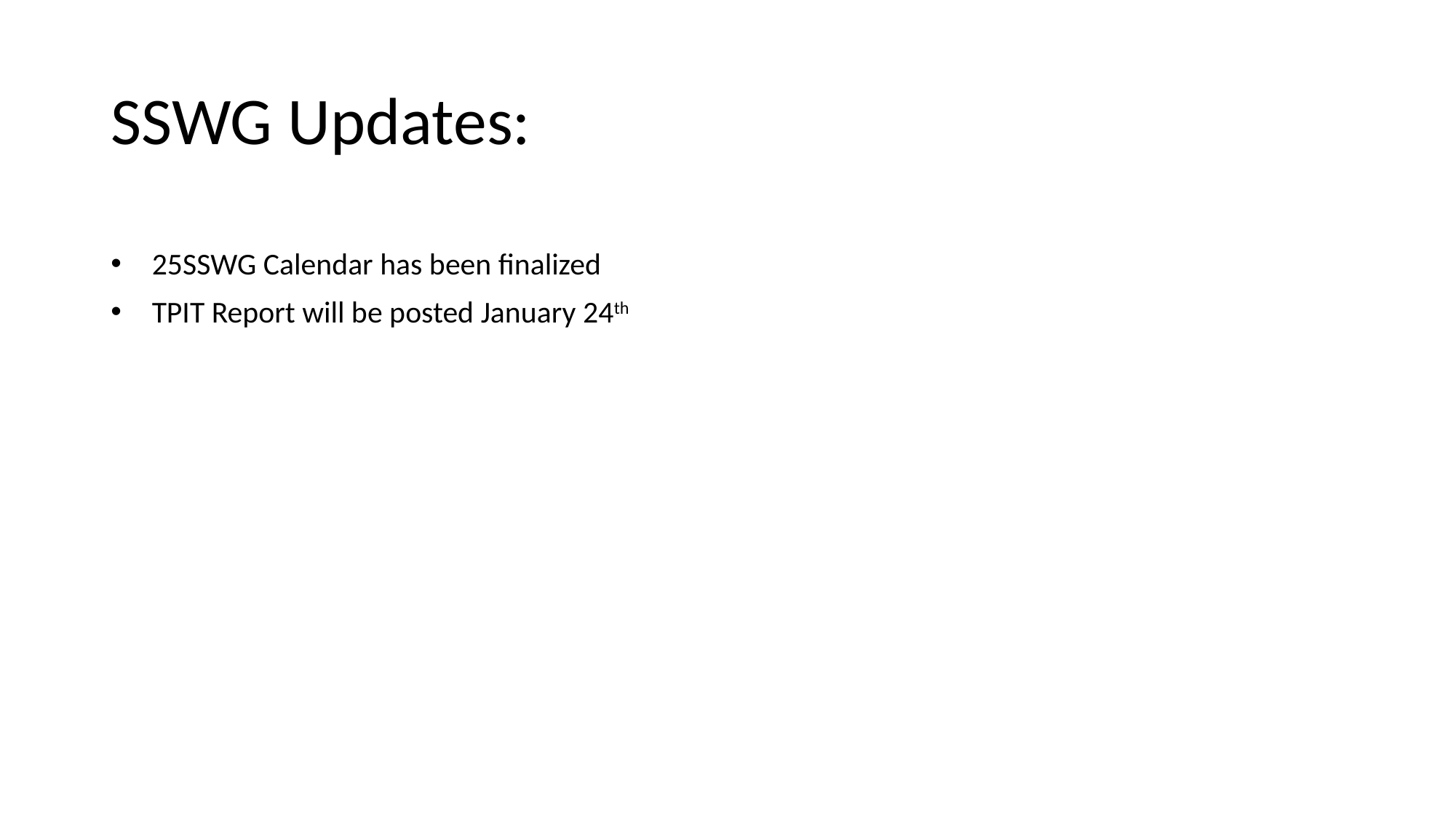

# SSWG Updates:

25SSWG Calendar has been finalized
TPIT Report will be posted January 24th